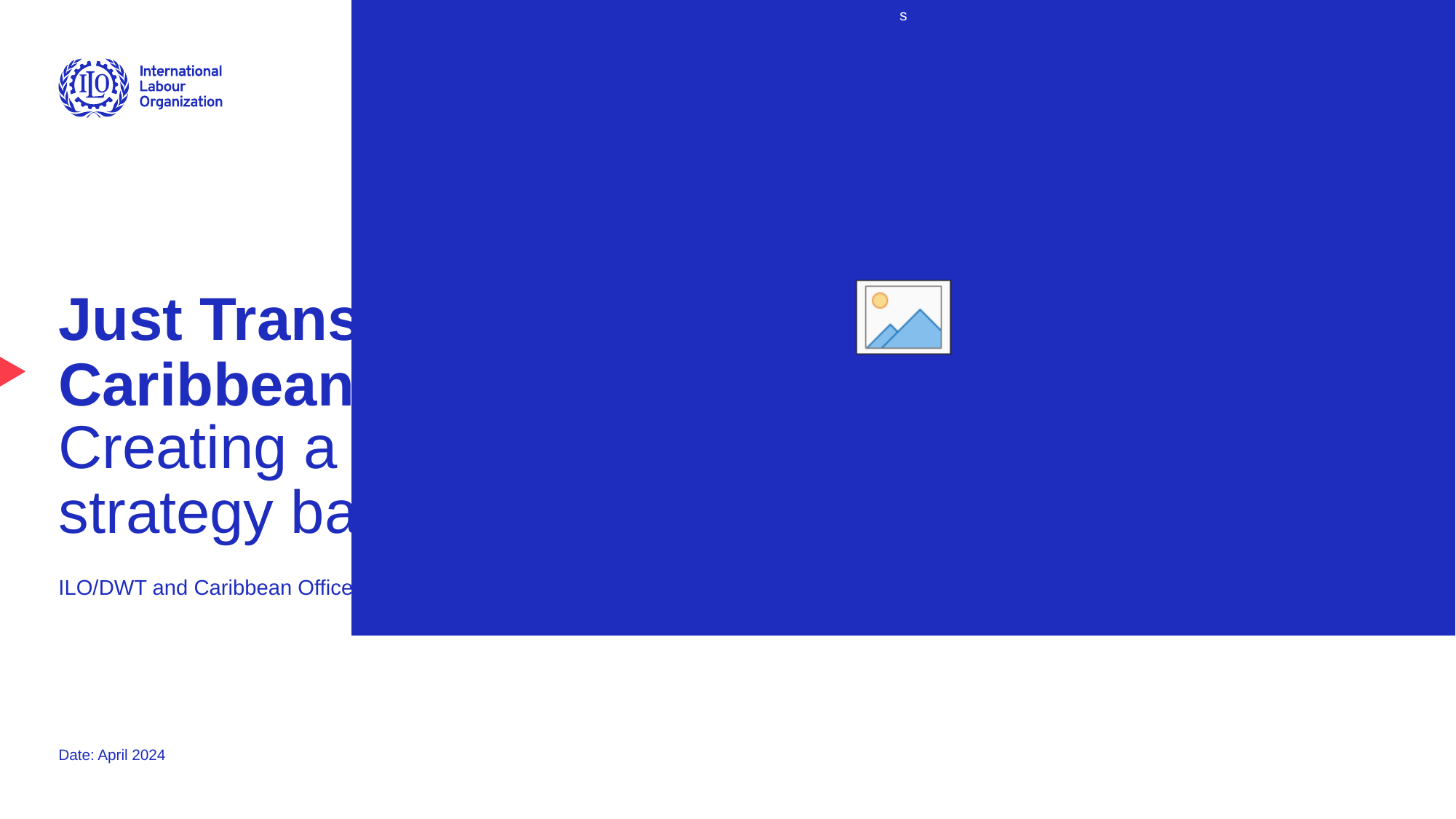

s
# Just Transition in the Caribbean
Creating a just transition strategy based on reality
ILO/DWT and Caribbean Office
Date: April 2024
Advancing social justice, promoting decent work
1